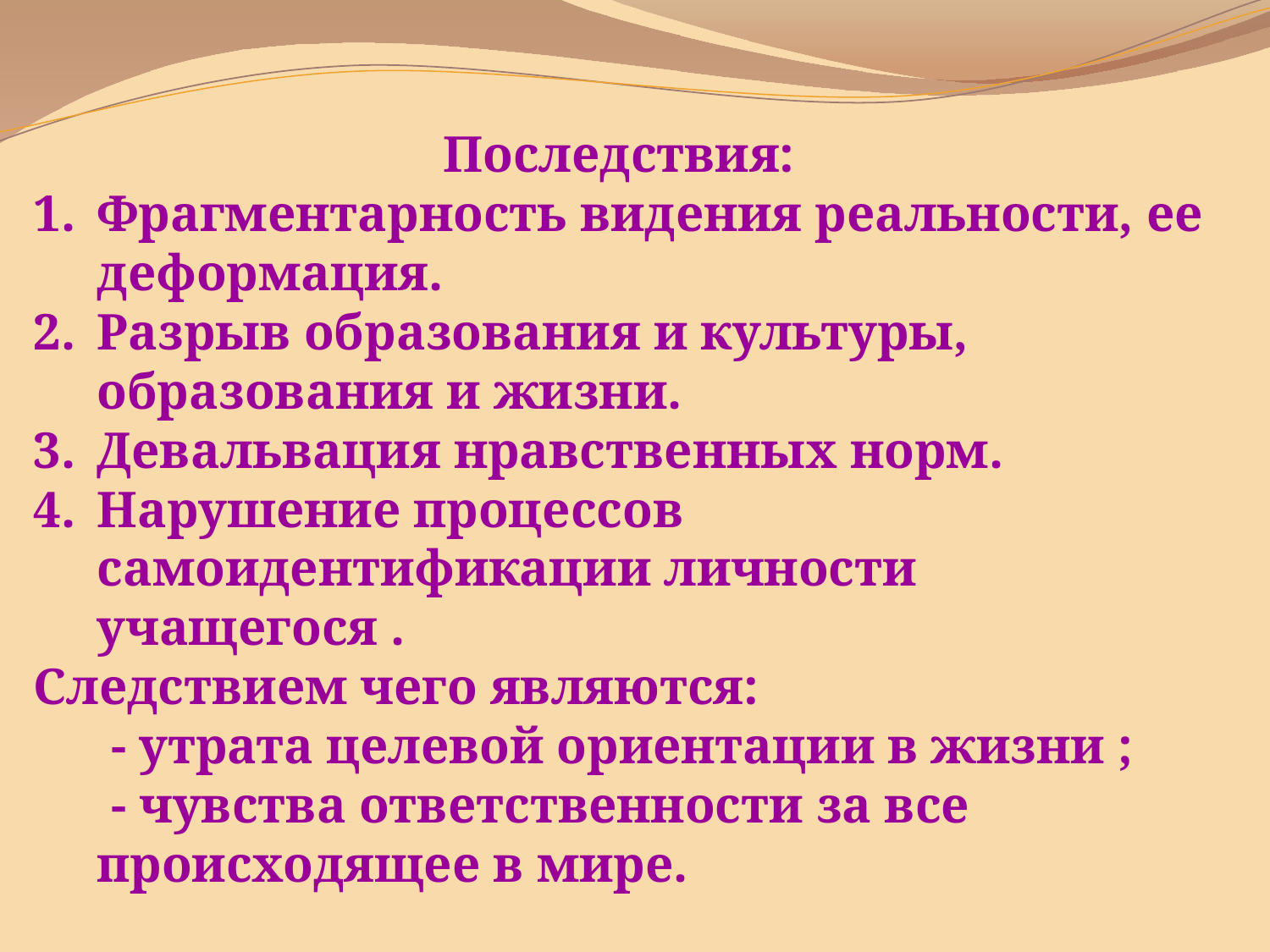

Последствия:
Фрагментарность видения реальности, ее деформация.
Разрыв образования и культуры, образования и жизни.
Девальвация нравственных норм.
Нарушение процессов самоидентификации личности  учащегося .
Следствием чего являются:
      - утрата целевой ориентации в жизни ;
      - чувства ответственности за все происходящее в мире.